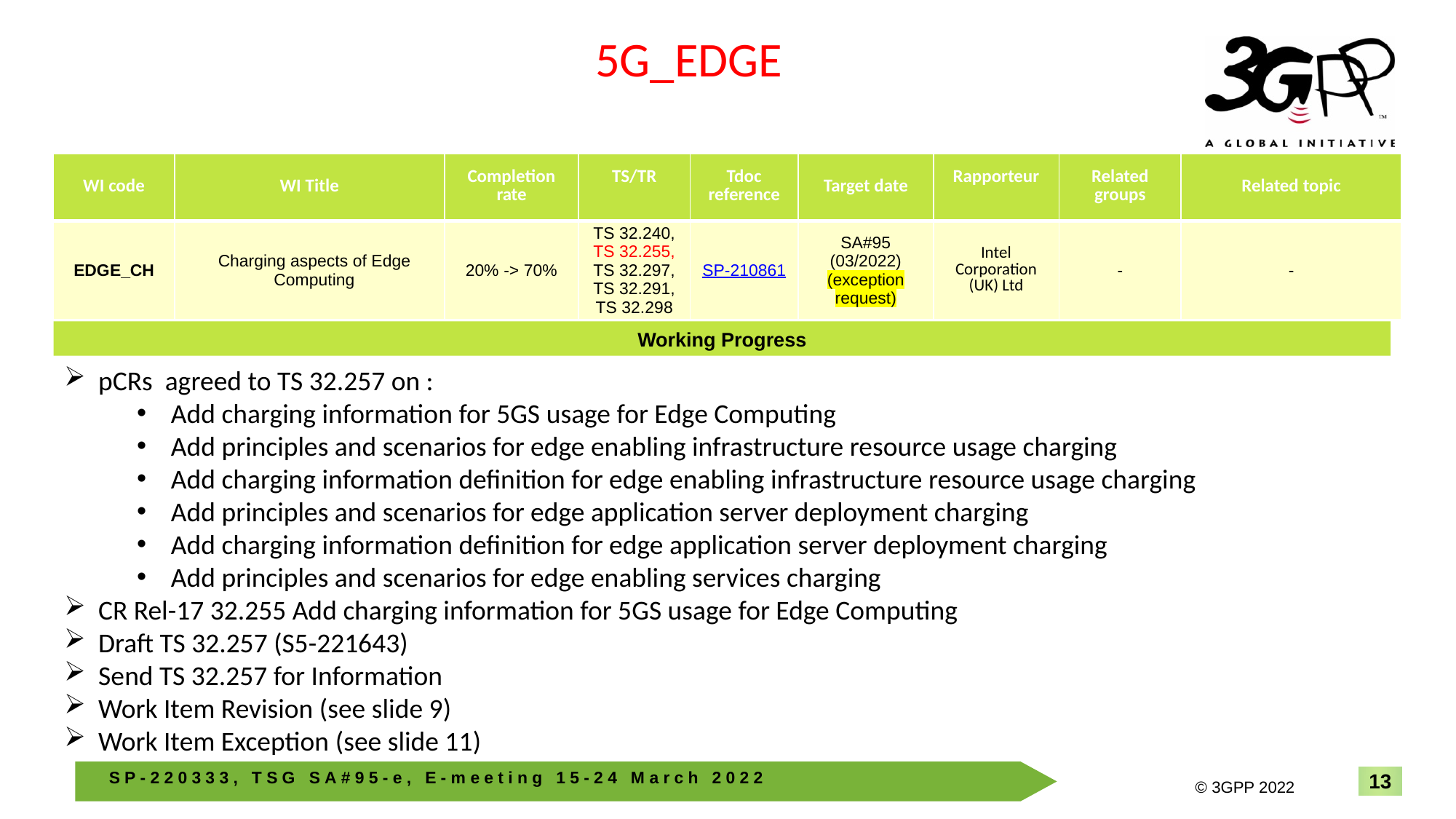

5G_EDGE
| WI code | WI Title | Completion rate | TS/TR | Tdoc reference | Target date | Rapporteur | Related groups | Related topic |
| --- | --- | --- | --- | --- | --- | --- | --- | --- |
| EDGE\_CH | Charging aspects of Edge Computing | 20% -> 70% | TS 32.240, TS 32.255, TS 32.297, TS 32.291, TS 32.298 | SP-210861 | SA#95 (03/2022) (exception request) | Intel Corporation (UK) Ltd | - | - |
Working Progress
pCRs  agreed to TS 32.257 on :
Add charging information for 5GS usage for Edge Computing
Add principles and scenarios for edge enabling infrastructure resource usage charging
Add charging information definition for edge enabling infrastructure resource usage charging
Add principles and scenarios for edge application server deployment charging
Add charging information definition for edge application server deployment charging
Add principles and scenarios for edge enabling services charging
CR Rel-17 32.255 Add charging information for 5GS usage for Edge Computing
Draft TS 32.257 (S5-221643)
Send TS 32.257 for Information
Work Item Revision (see slide 9)
Work Item Exception (see slide 11)